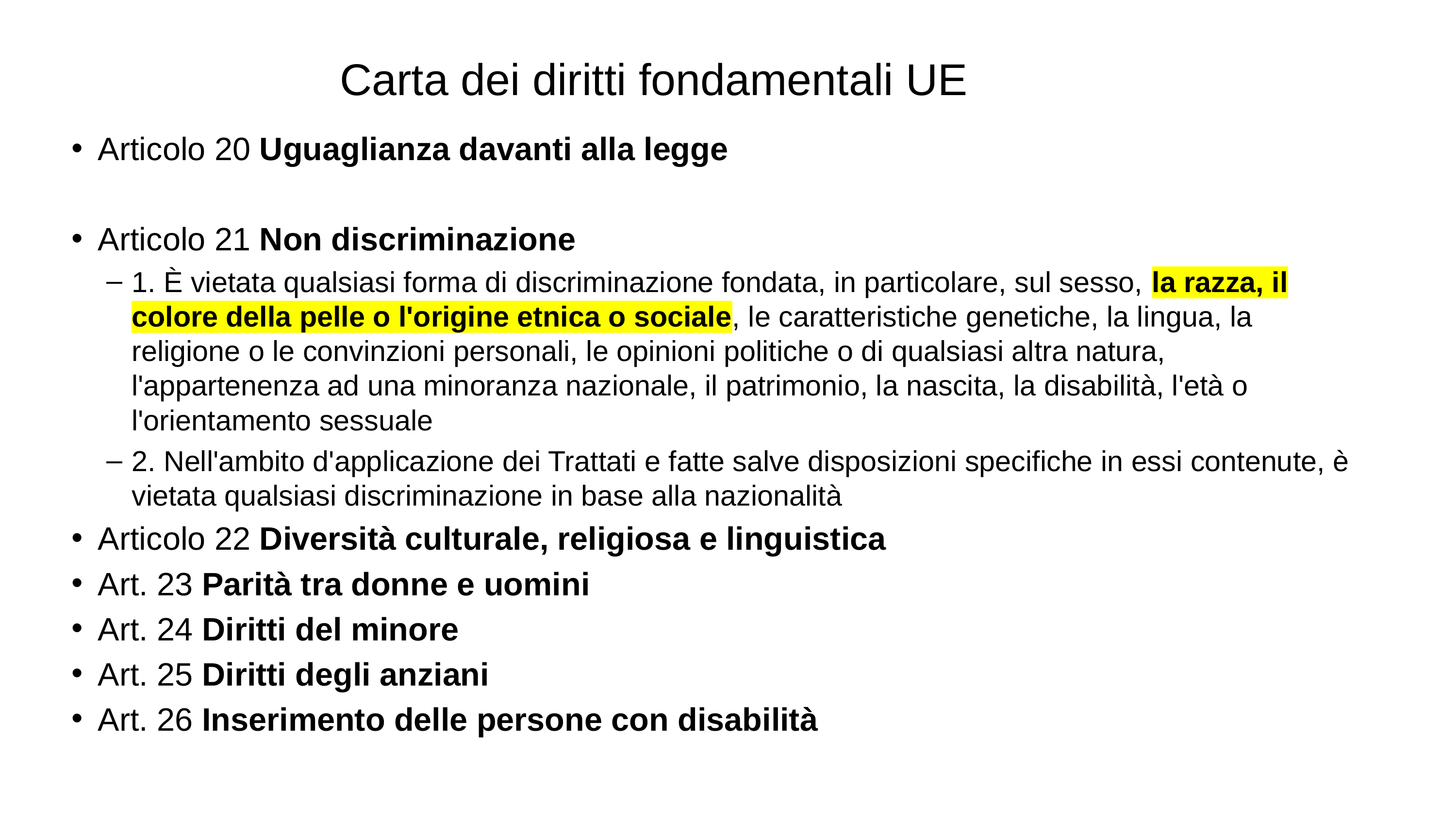

# Carta dei diritti fondamentali UE
Articolo 20 Uguaglianza davanti alla legge

Articolo 21 Non discriminazione
1. È vietata qualsiasi forma di discriminazione fondata, in particolare, sul sesso, la razza, il colore della pelle o l'origine etnica o sociale, le caratteristiche genetiche, la lingua, la religione o le convinzioni personali, le opinioni politiche o di qualsiasi altra natura, l'appartenenza ad una minoranza nazionale, il patrimonio, la nascita, la disabilità, l'età o l'orientamento sessuale
2. Nell'ambito d'applicazione dei Trattati e fatte salve disposizioni specifiche in essi contenute, è vietata qualsiasi discriminazione in base alla nazionalità
Articolo 22 Diversità culturale, religiosa e linguistica
Art. 23 Parità tra donne e uomini
Art. 24 Diritti del minore
Art. 25 Diritti degli anziani
Art. 26 Inserimento delle persone con disabilità